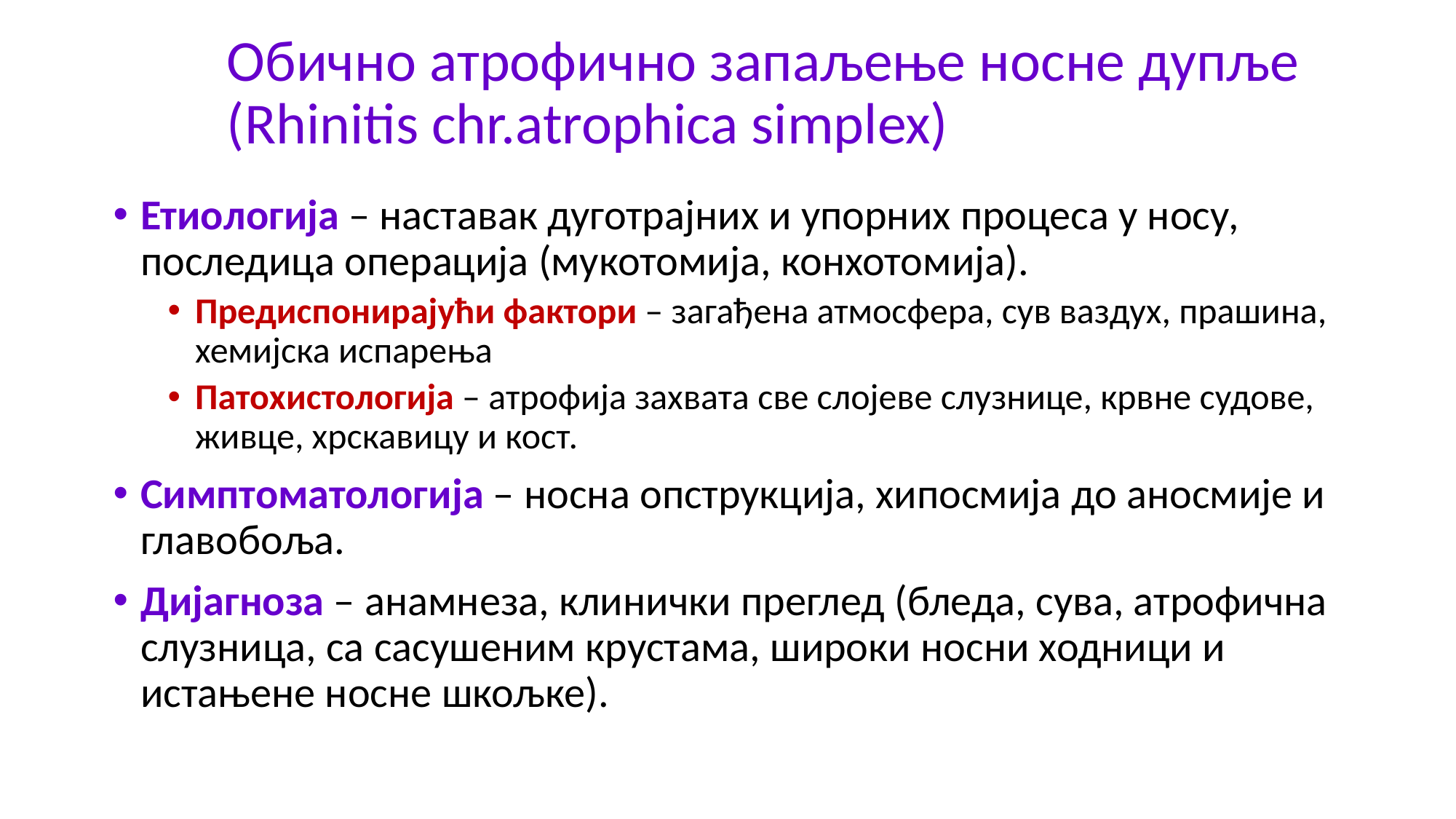

# Обично атрофично запаљење носне дупље (Rhinitis chr.atrophica simplex)
Етиологија – наставак дуготрајних и упорних процеса у носу, последица операција (мукотомија, конхотомија).
Предиспонирајући фактори – загађена атмосфера, сув ваздух, прашина, хемијска испарења
Патохистологија – атрофија захвата све слојеве слузнице, крвне судове, живце, хрскавицу и кост.
Симптоматологија – носна опструкција, хипосмија до аносмије и главобоља.
Дијагноза – анамнеза, клинички преглед (бледа, сува, атрофична слузница, са сасушеним крустама, широки носни ходници и истањене носне шкољке).